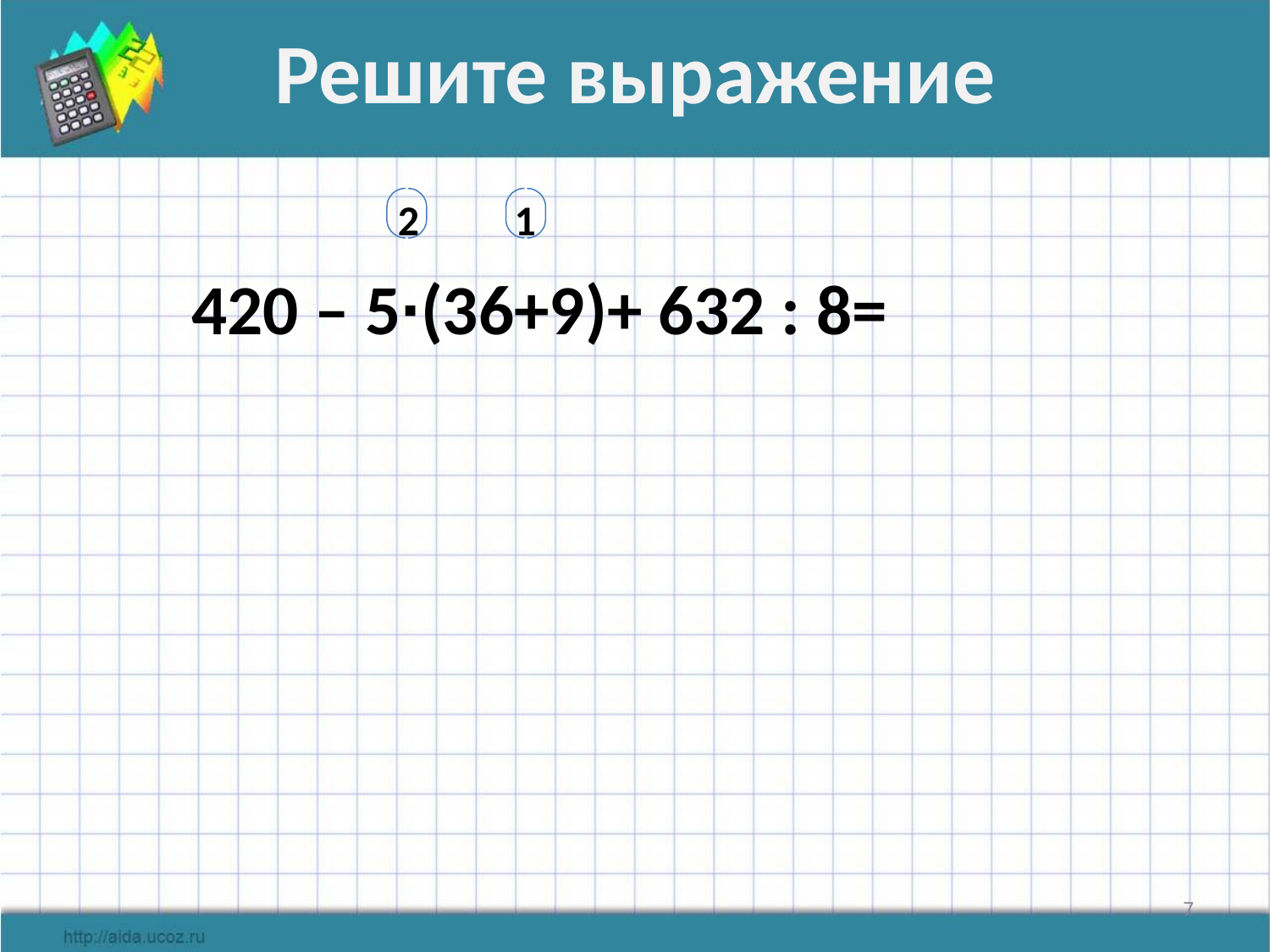

# Решите выражение
                       2      1
          420 – 5∙(36+9)+ 632 : 8=

7